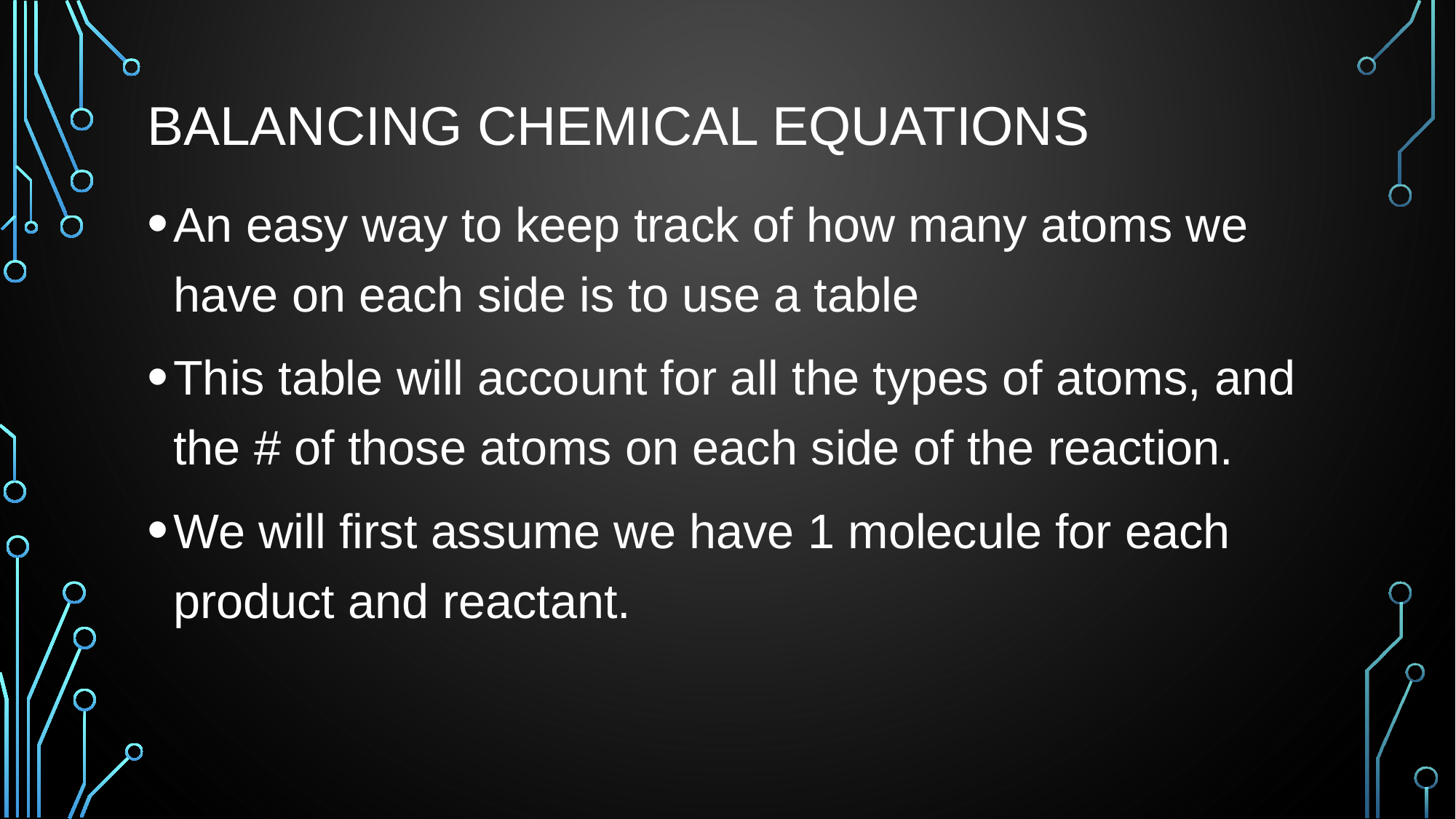

# Balancing chemical equations
An easy way to keep track of how many atoms we have on each side is to use a table
This table will account for all the types of atoms, and the # of those atoms on each side of the reaction.
We will first assume we have 1 molecule for each product and reactant.